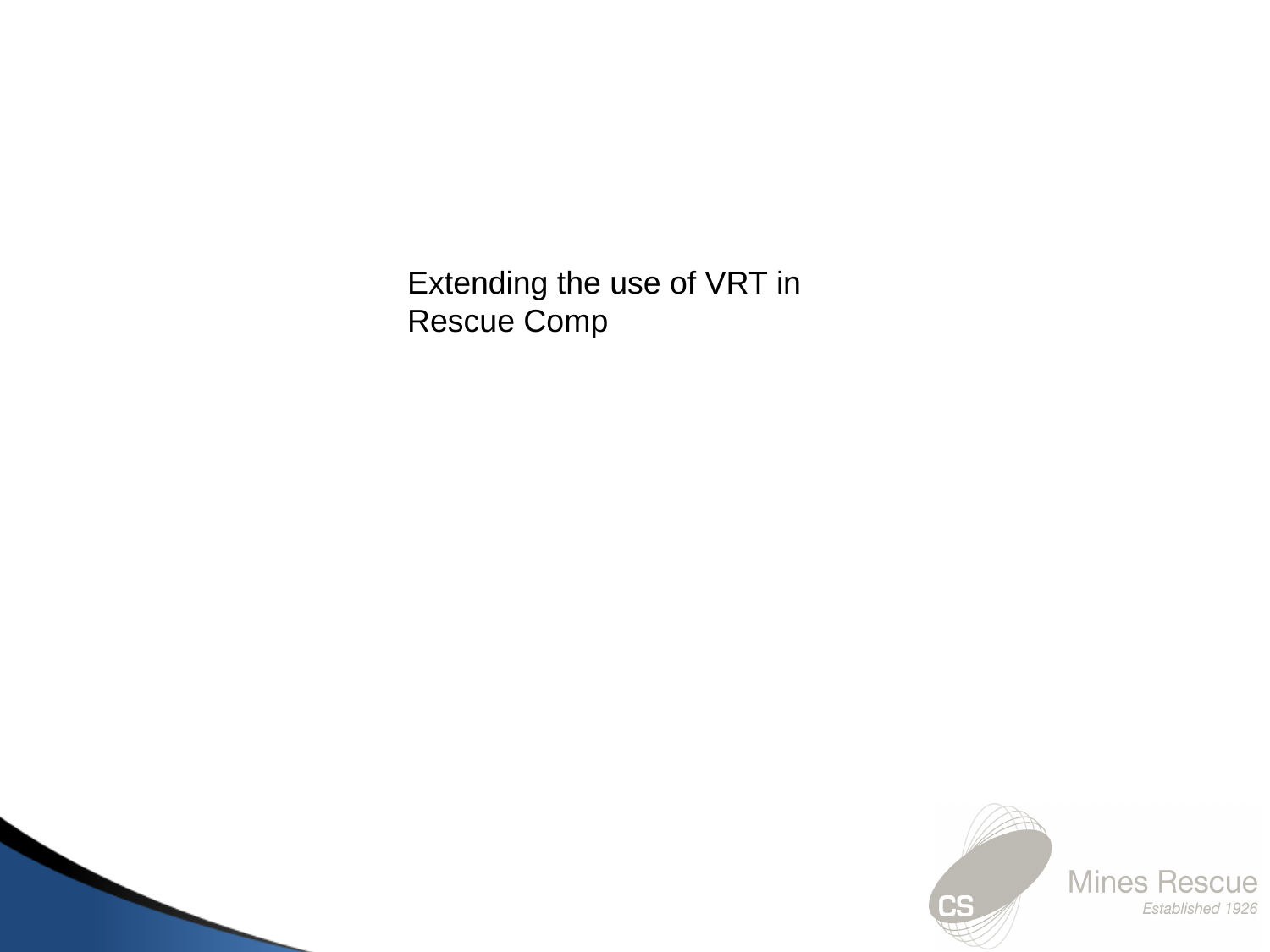

Extending the use of VRT in Rescue Comp